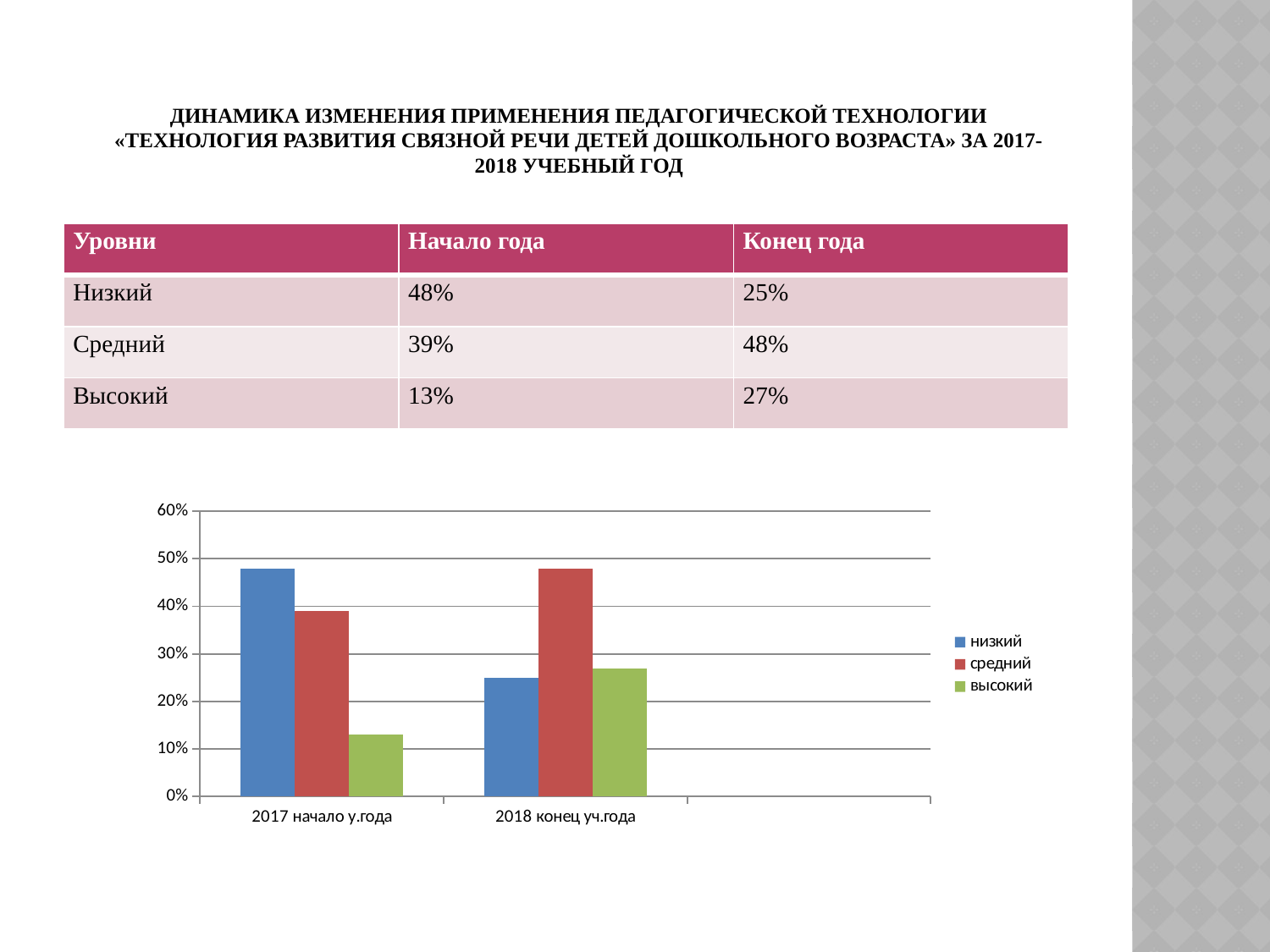

# Динамика изменения применения педагогической технологии «Технология развития связной речи детей дошкольного возраста» за 2017-2018 учебный год
| Уровни | Начало года | Конец года |
| --- | --- | --- |
| Низкий | 48% | 25% |
| Средний | 39% | 48% |
| Высокий | 13% | 27% |

### Chart

| Category | низкий | средний | высокий |
|---|---|---|---|
| 2017 начало у.года | 0.48000000000000015 | 0.3900000000000002 | 0.13 |
| 2018 конец уч.года | 0.25 | 0.48000000000000015 | 0.27 |